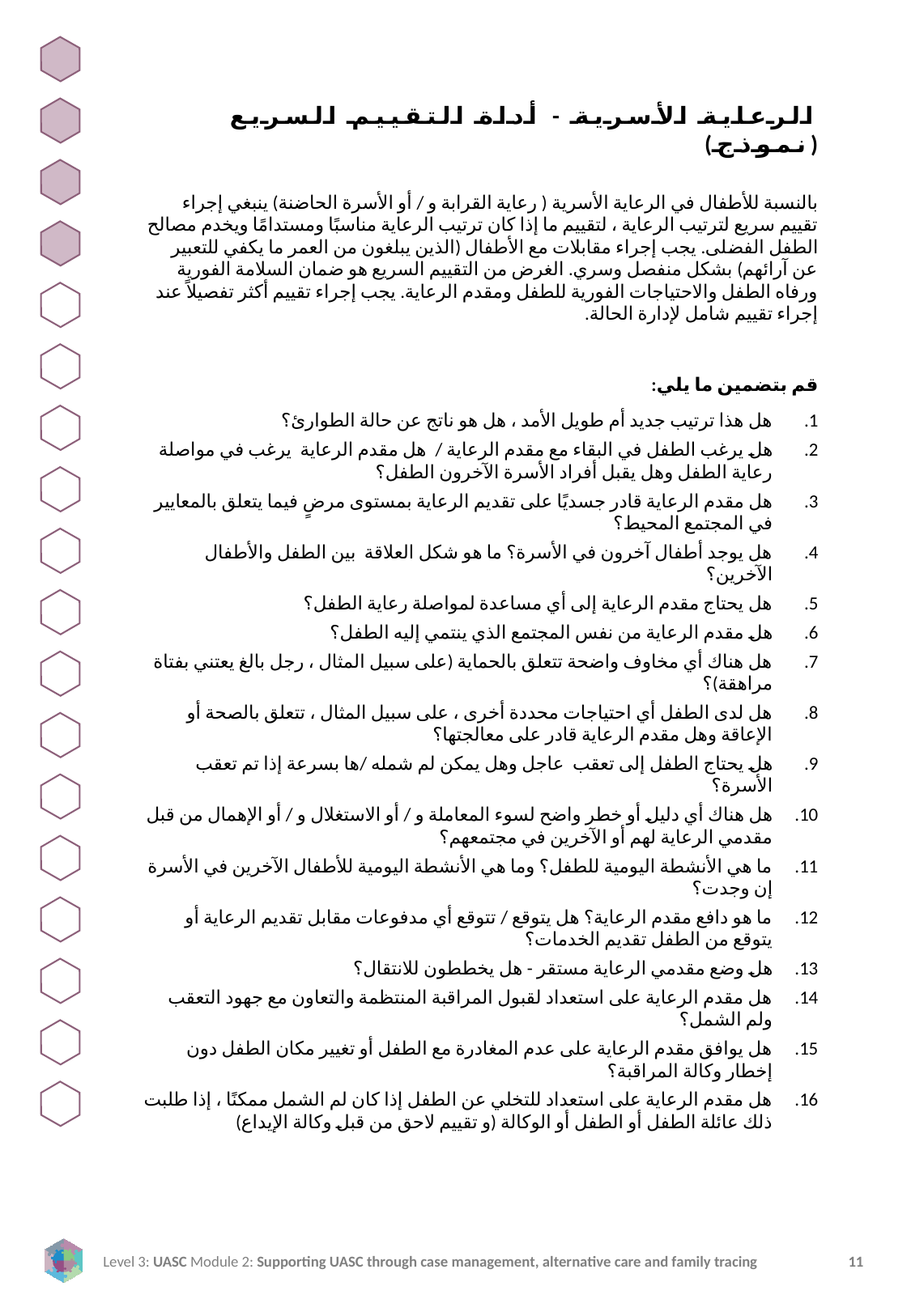

الرعاية الأسرية - أداة التقييم السريع (نموذج)

بالنسبة للأطفال في الرعاية الأسرية ( رعاية القرابة و / أو الأسرة الحاضنة) ينبغي إجراء تقييم سريع لترتيب الرعاية ، لتقييم ما إذا كان ترتيب الرعاية مناسبًا ومستدامًا ويخدم مصالح الطفل الفضلى. يجب إجراء مقابلات مع الأطفال (الذين يبلغون من العمر ما يكفي للتعبير عن آرائهم) بشكل منفصل وسري. الغرض من التقييم السريع هو ضمان السلامة الفورية ورفاه الطفل والاحتياجات الفورية للطفل ومقدم الرعاية. يجب إجراء تقييم أكثر تفصيلاً عند إجراء تقييم شامل لإدارة الحالة.

قم بتضمين ما يلي:
هل هذا ترتيب جديد أم طويل الأمد ، هل هو ناتج عن حالة الطوارئ؟
هل يرغب الطفل في البقاء مع مقدم الرعاية /  هل مقدم الرعاية  يرغب في مواصلة رعاية الطفل وهل يقبل أفراد الأسرة الآخرون الطفل؟
هل مقدم الرعاية قادر جسديًا على تقديم الرعاية بمستوى مرضٍ فيما يتعلق بالمعايير في المجتمع المحيط؟
هل يوجد أطفال آخرون في الأسرة؟ ما هو شكل العلاقة  بين الطفل والأطفال الآخرين؟
هل يحتاج مقدم الرعاية إلى أي مساعدة لمواصلة رعاية الطفل؟
هل مقدم الرعاية من نفس المجتمع الذي ينتمي إليه الطفل؟
هل هناك أي مخاوف واضحة تتعلق بالحماية (على سبيل المثال ، رجل بالغ يعتني بفتاة مراهقة)؟
هل لدى الطفل أي احتياجات محددة أخرى ، على سبيل المثال ، تتعلق بالصحة أو الإعاقة وهل مقدم الرعاية قادر على معالجتها؟
هل يحتاج الطفل إلى تعقب  عاجل وهل يمكن لم شمله /ها بسرعة إذا تم تعقب الأسرة؟
هل هناك أي دليل أو خطر واضح لسوء المعاملة و / أو الاستغلال و / أو الإهمال من قبل مقدمي الرعاية لهم أو الآخرين في مجتمعهم؟
ما هي الأنشطة اليومية للطفل؟ وما هي الأنشطة اليومية للأطفال الآخرين في الأسرة إن وجدت؟
ما هو دافع مقدم الرعاية؟ هل يتوقع / تتوقع أي مدفوعات مقابل تقديم الرعاية أو يتوقع من الطفل تقديم الخدمات؟
هل وضع مقدمي الرعاية مستقر - هل يخططون للانتقال؟
هل مقدم الرعاية على استعداد لقبول المراقبة المنتظمة والتعاون مع جهود التعقب ولم الشمل؟
هل يوافق مقدم الرعاية على عدم المغادرة مع الطفل أو تغيير مكان الطفل دون إخطار وكالة المراقبة؟
هل مقدم الرعاية على استعداد للتخلي عن الطفل إذا كان لم الشمل ممكنًا ، إذا طلبت ذلك عائلة الطفل أو الطفل أو الوكالة (و تقييم لاحق من قبل وكالة الإيداع)